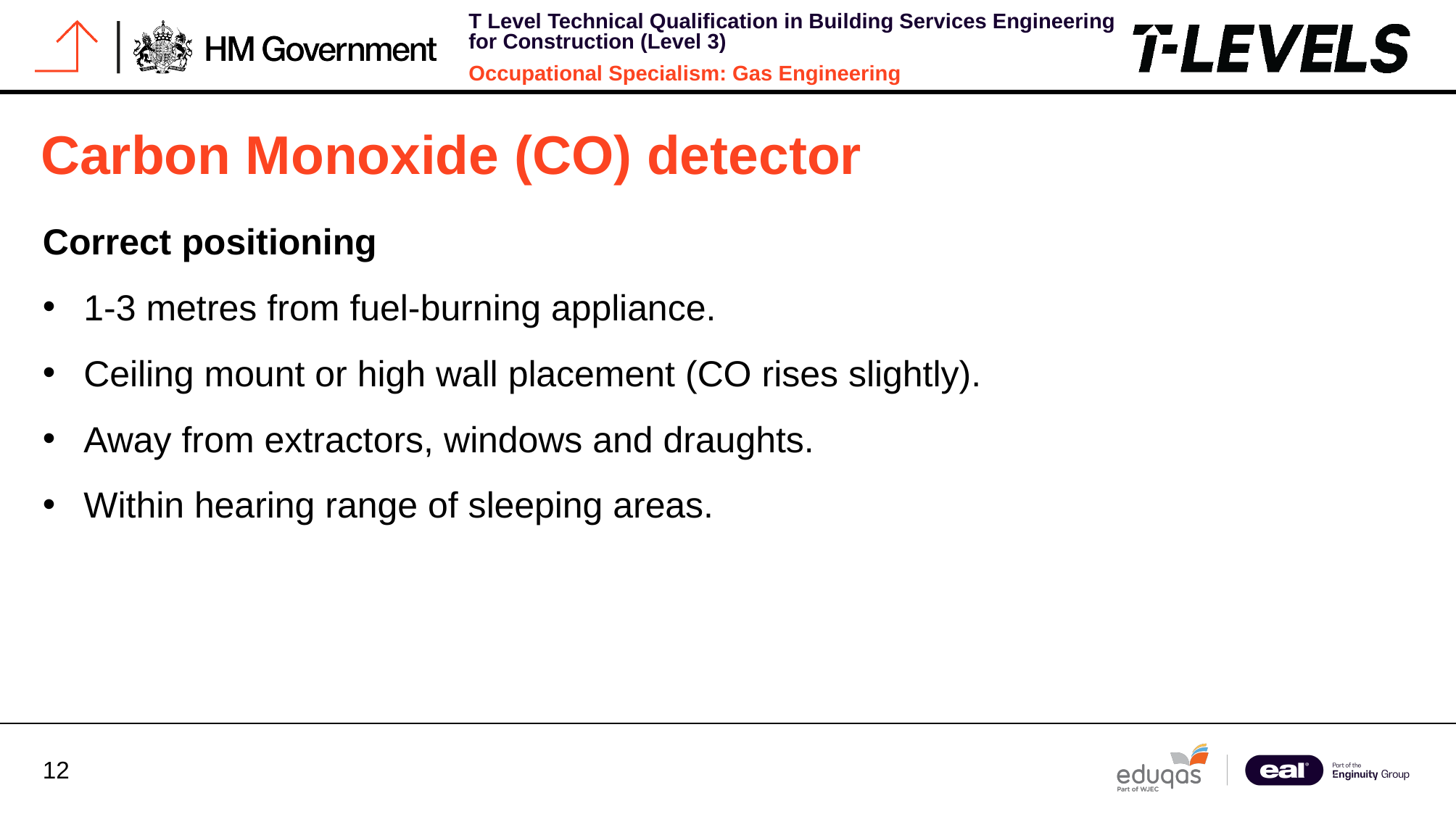

# Carbon Monoxide (CO) detector
Correct positioning
1-3 metres from fuel-burning appliance.
Ceiling mount or high wall placement (CO rises slightly).
Away from extractors, windows and draughts.
Within hearing range of sleeping areas.